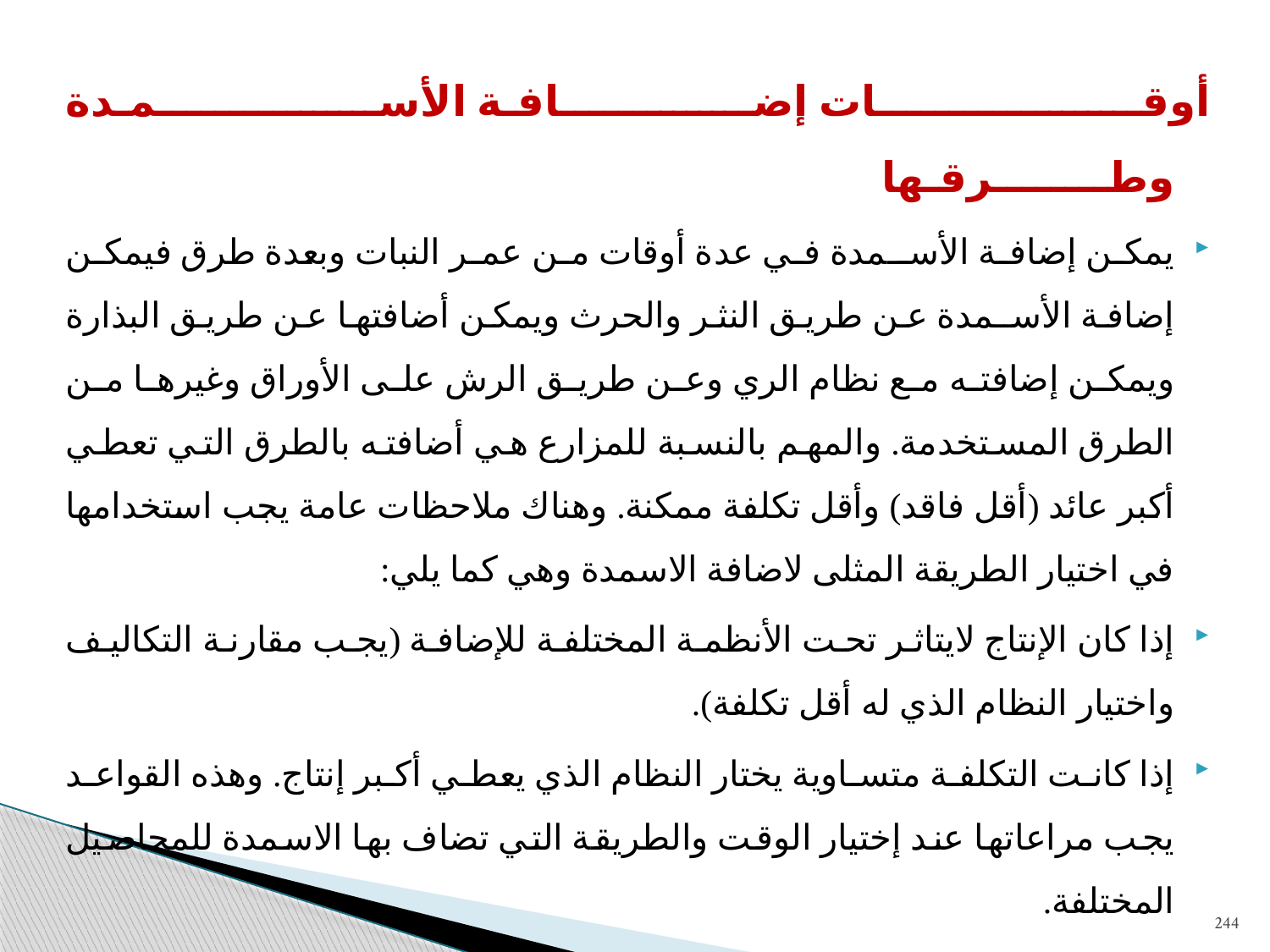

أوقــــــــــــات إضـــــــافـة الأســـــــــمـدة وطــــــــرقـها
يمكن إضافة الأسـمدة في عدة أوقات من عمر النبات وبعدة طرق فيمكن إضافة الأسـمدة عن طريق النثر والحرث ويمكن أضافتها عن طريق البذارة ويمكن إضافته مع نظام الري وعن طريق الرش على الأوراق وغيرها من الطرق المستخدمة. والمهم بالنسبة للمزارع هي أضافته بالطرق التي تعطي أكبر عائد (أقل فاقد) وأقل تكلفة ممكنة. وهناك ملاحظات عامة يجب استخدامها في اختيار الطريقة المثلى لاضافة الاسمدة وهي كما يلي:
إذا كان الإنتاج لايتاثر تحت الأنظمة المختلفة للإضافة (يجب مقارنة التكاليف واختيار النظام الذي له أقل تكلفة).
إذا كانت التكلفة متساوية يختار النظام الذي يعطي أكبر إنتاج. وهذه القواعد يجب مراعاتها عند إختيار الوقت والطريقة التي تضاف بها الاسمدة للمحاصيل المختلفة.
244